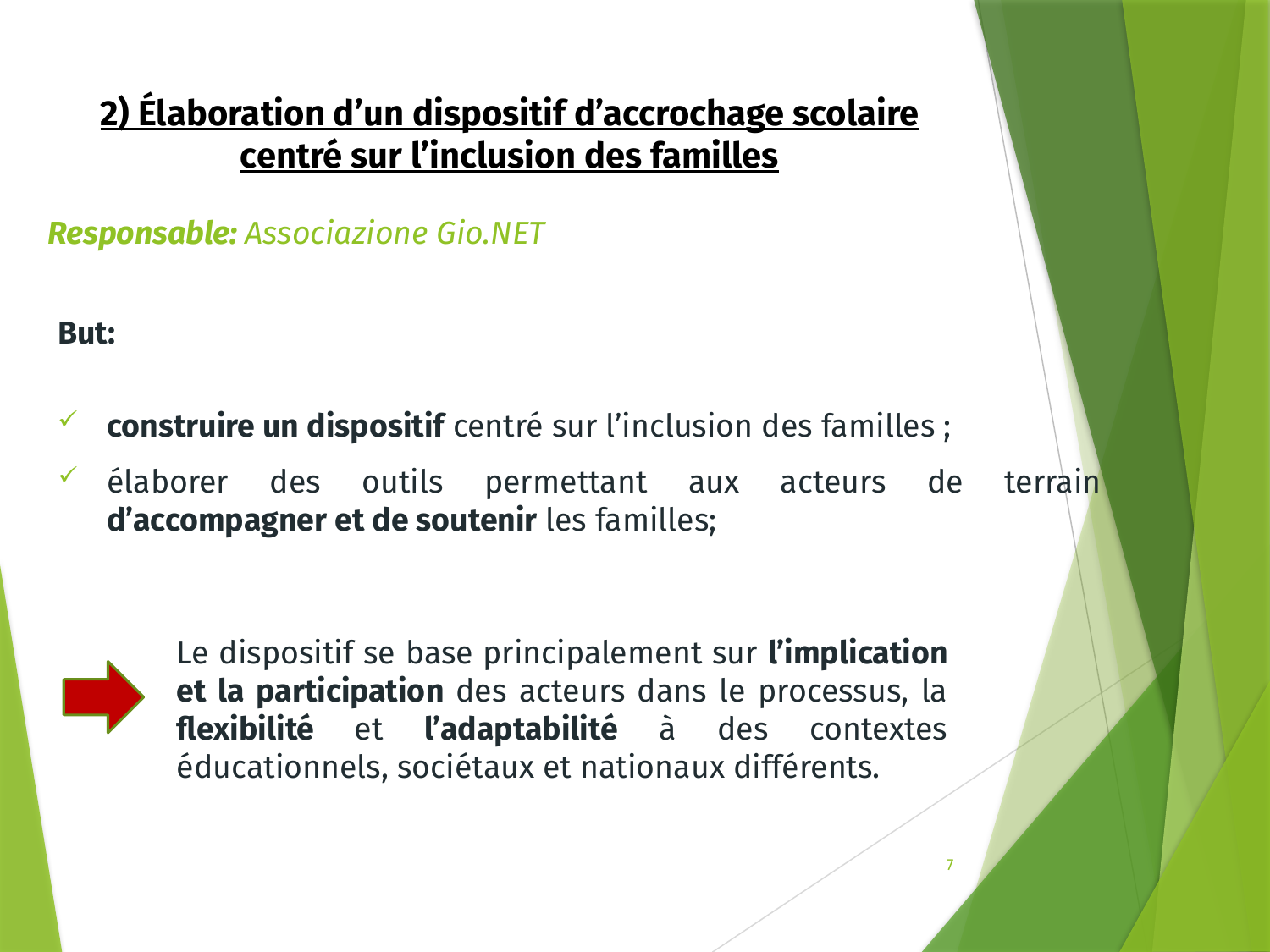

2) Élaboration d’un dispositif d’accrochage scolaire centré sur l’inclusion des familles

Responsable: Associazione Gio.NET
But:
construire un dispositif centré sur l’inclusion des familles ;
élaborer des outils permettant aux acteurs de terrain d’accompagner et de soutenir les familles;

Le dispositif se base principalement sur l’implication et la participation des acteurs dans le processus, la flexibilité et l’adaptabilité à des contextes éducationnels, sociétaux et nationaux différents.

7